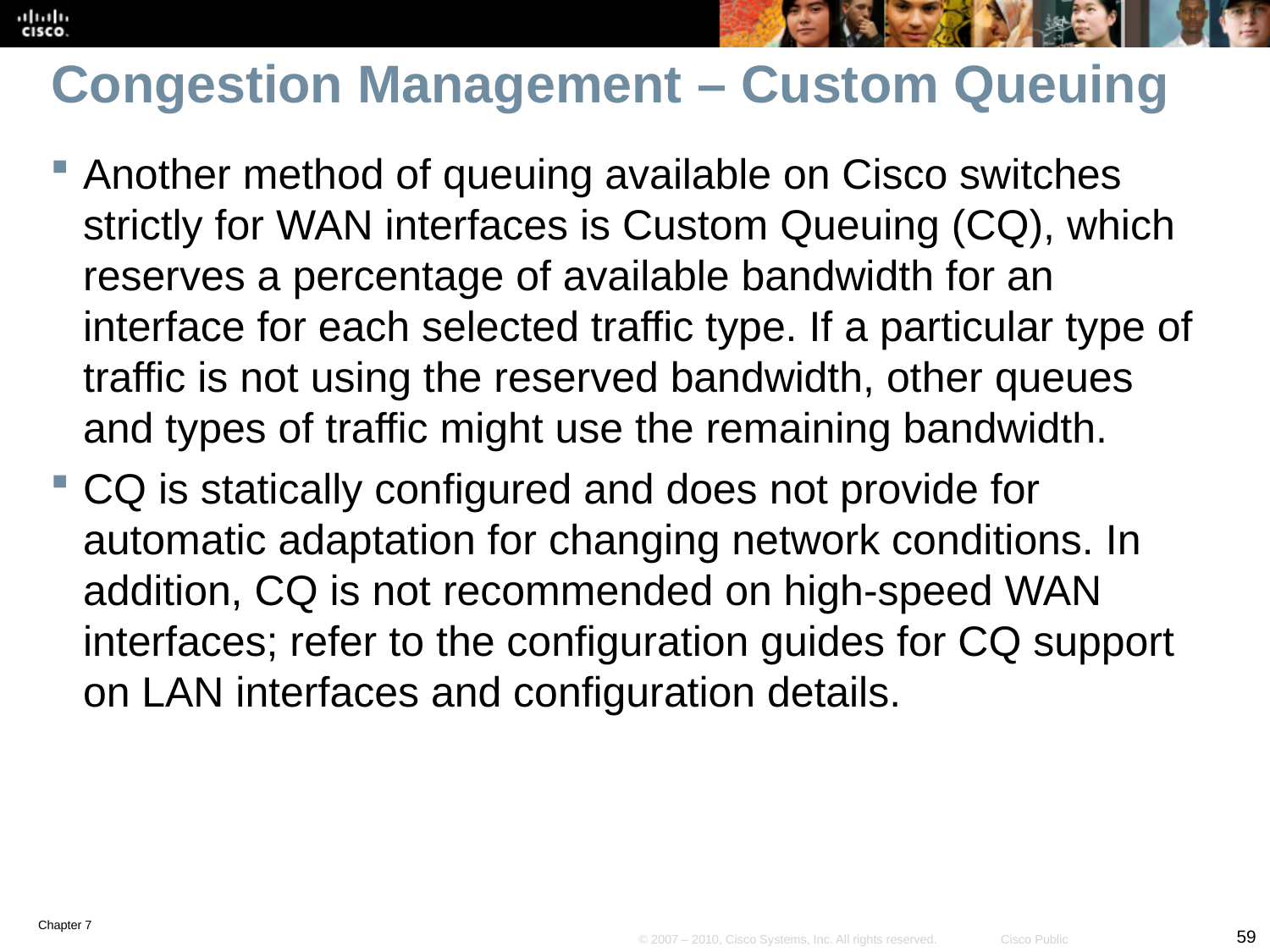

# Congestion Management – Custom Queuing
Another method of queuing available on Cisco switches strictly for WAN interfaces is Custom Queuing (CQ), which reserves a percentage of available bandwidth for an interface for each selected traffic type. If a particular type of traffic is not using the reserved bandwidth, other queues and types of traffic might use the remaining bandwidth.
CQ is statically configured and does not provide for automatic adaptation for changing network conditions. In addition, CQ is not recommended on high-speed WAN interfaces; refer to the configuration guides for CQ support on LAN interfaces and configuration details.